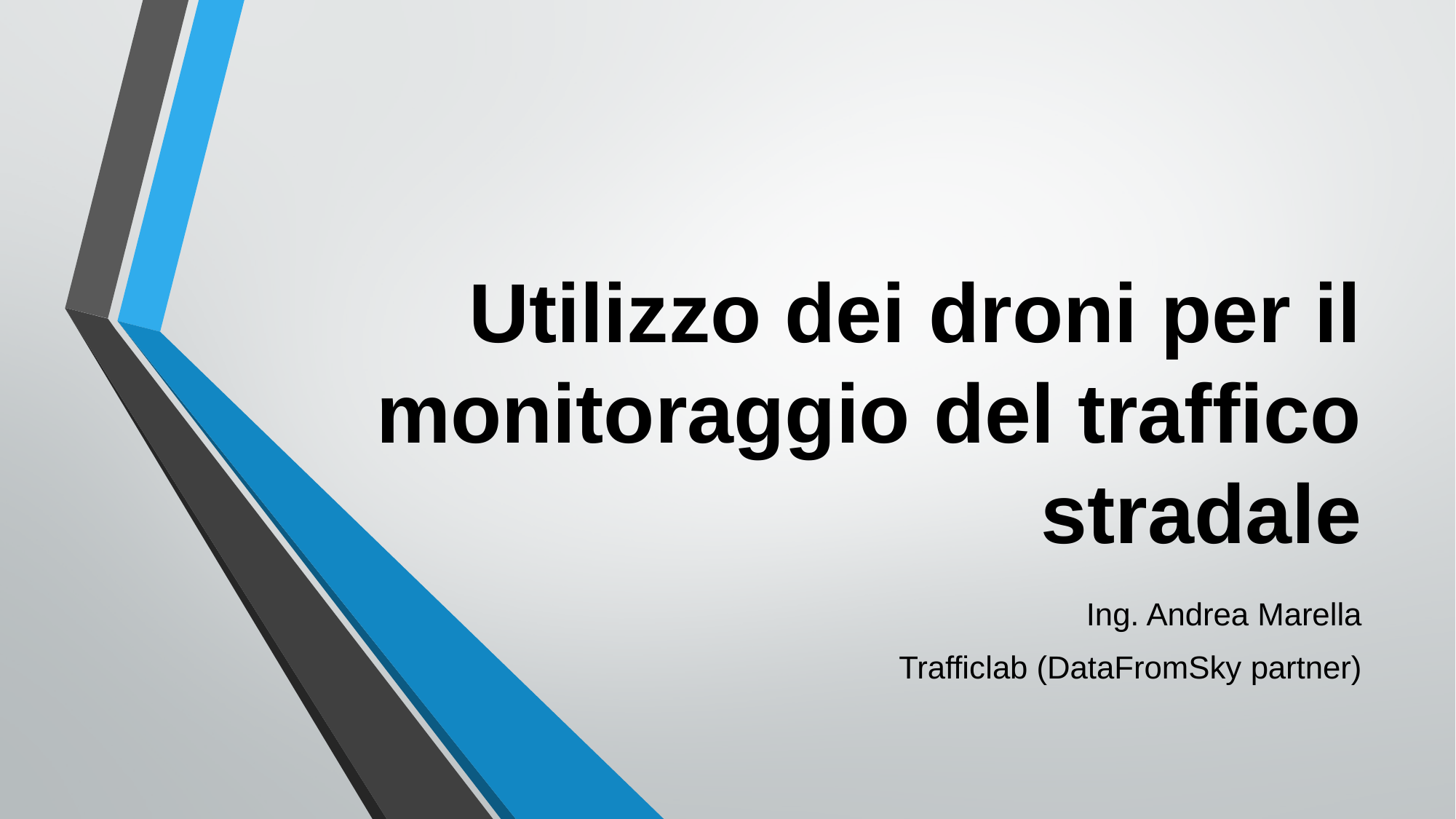

# Utilizzo dei droni per il monitoraggio del traffico stradale
Ing. Andrea Marella
Trafficlab (DataFromSky partner)